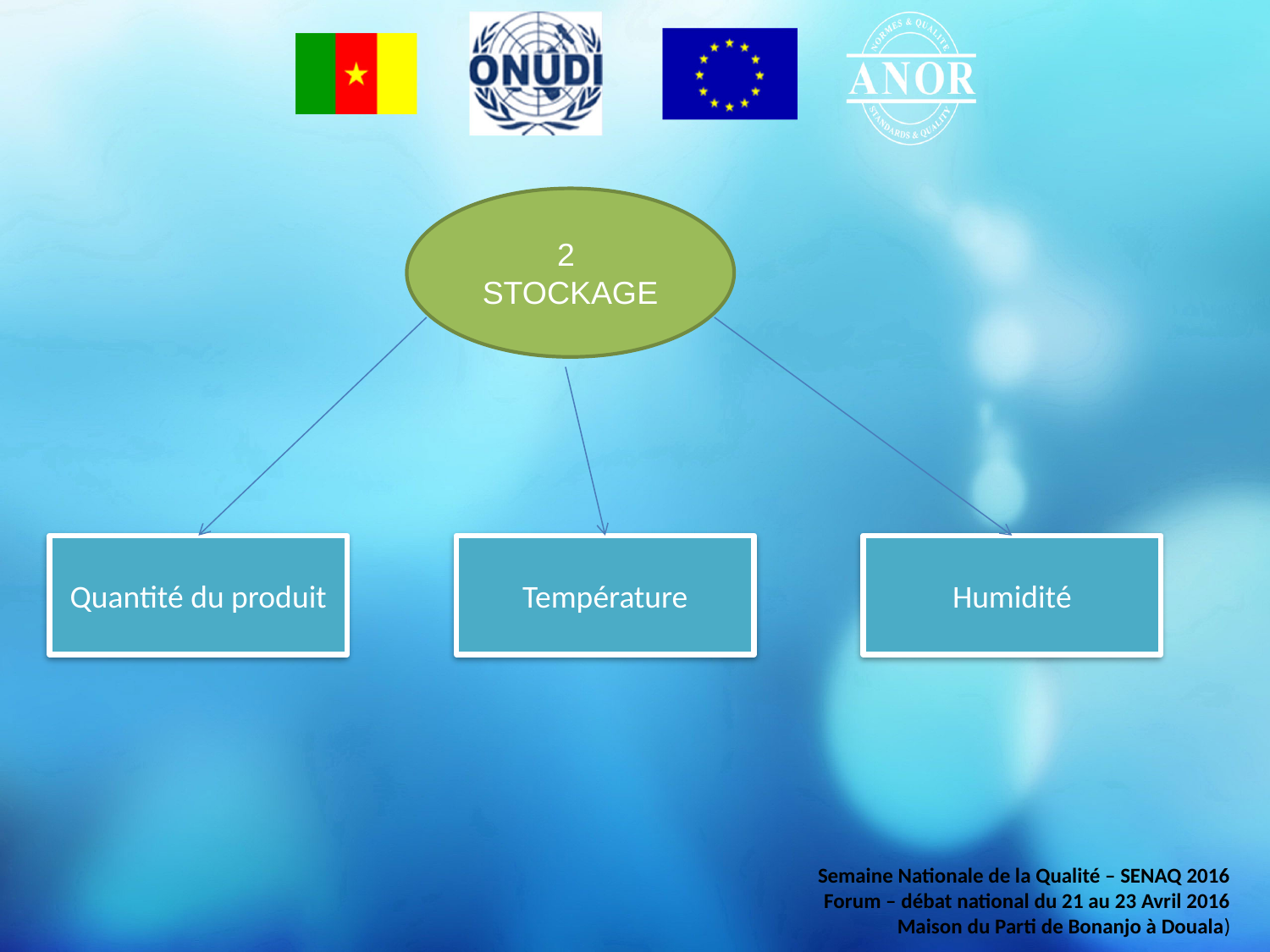

2  STOCKAGE
Quantité du produit
Température
Humidité
Semaine Nationale de la Qualité – SENAQ 2016
Forum – débat national du 21 au 23 Avril 2016
Maison du Parti de Bonanjo à Douala)